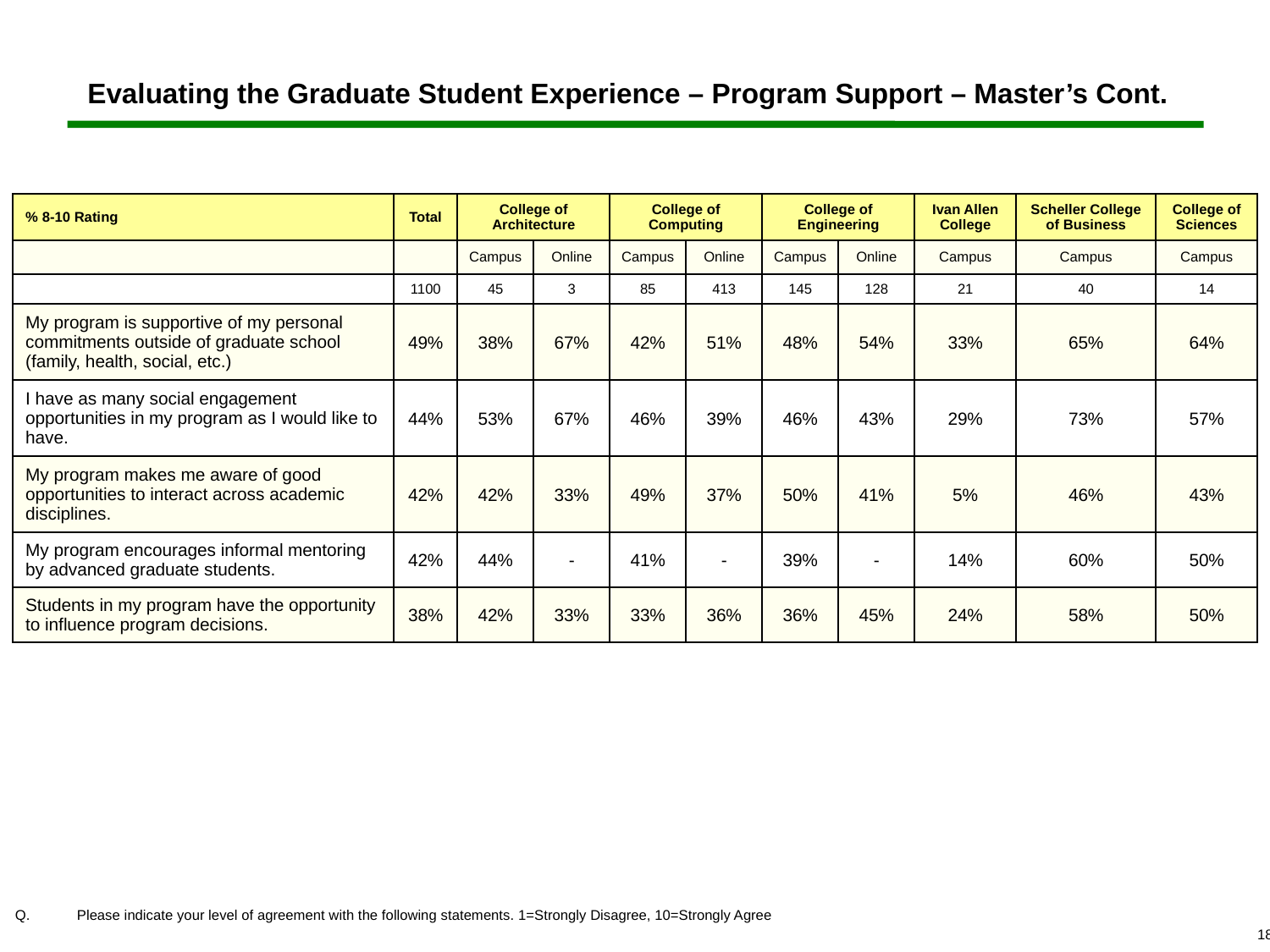

# Evaluating the Graduate Student Experience – Program Support – Master’s Cont.
| % 8-10 Rating | Total | College of Architecture |  | College of Computing |  | College of Engineering |  | Ivan Allen College | Scheller College of Business | College of Sciences |
| --- | --- | --- | --- | --- | --- | --- | --- | --- | --- | --- |
|  |  | Campus | Online | Campus | Online | Campus | Online | Campus | Campus | Campus |
|  | 1100 | 45 | 3 | 85 | 413 | 145 | 128 | 21 | 40 | 14 |
| My program is supportive of my personal commitments outside of graduate school (family, health, social, etc.) | 49% | 38% | 67% | 42% | 51% | 48% | 54% | 33% | 65% | 64% |
| I have as many social engagement opportunities in my program as I would like to have. | 44% | 53% | 67% | 46% | 39% | 46% | 43% | 29% | 73% | 57% |
| My program makes me aware of good opportunities to interact across academic disciplines. | 42% | 42% | 33% | 49% | 37% | 50% | 41% | 5% | 46% | 43% |
| My program encourages informal mentoring by advanced graduate students. | 42% | 44% | - | 41% | - | 39% | - | 14% | 60% | 50% |
| Students in my program have the opportunity to influence program decisions. | 38% | 42% | 33% | 33% | 36% | 36% | 45% | 24% | 58% | 50% |
 	Please indicate your level of agreement with the following statements. 1=Strongly Disagree, 10=Strongly Agree